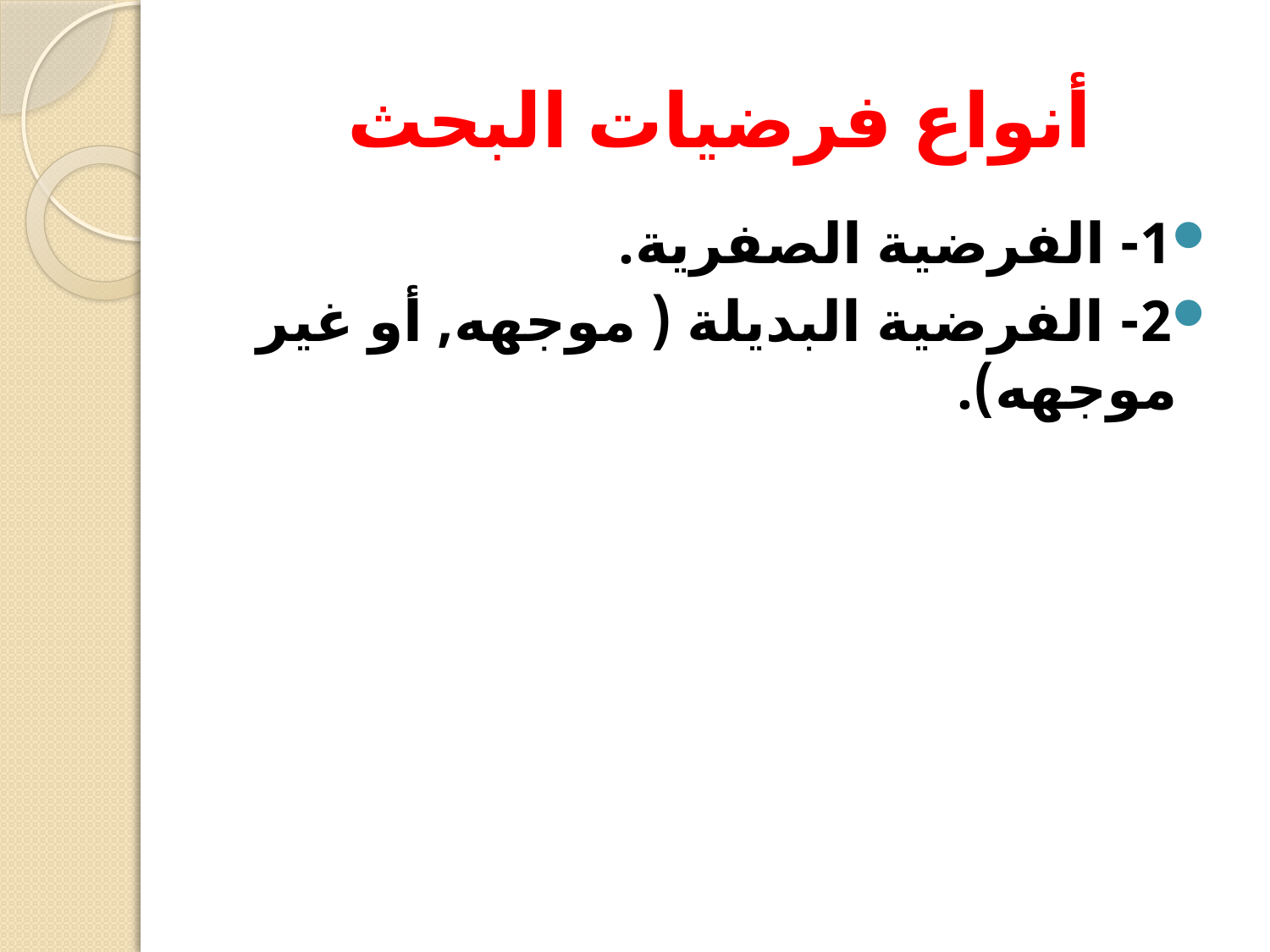

# أنواع فرضيات البحث
1- الفرضية الصفرية.
2- الفرضية البديلة ( موجهه, أو غير موجهه).